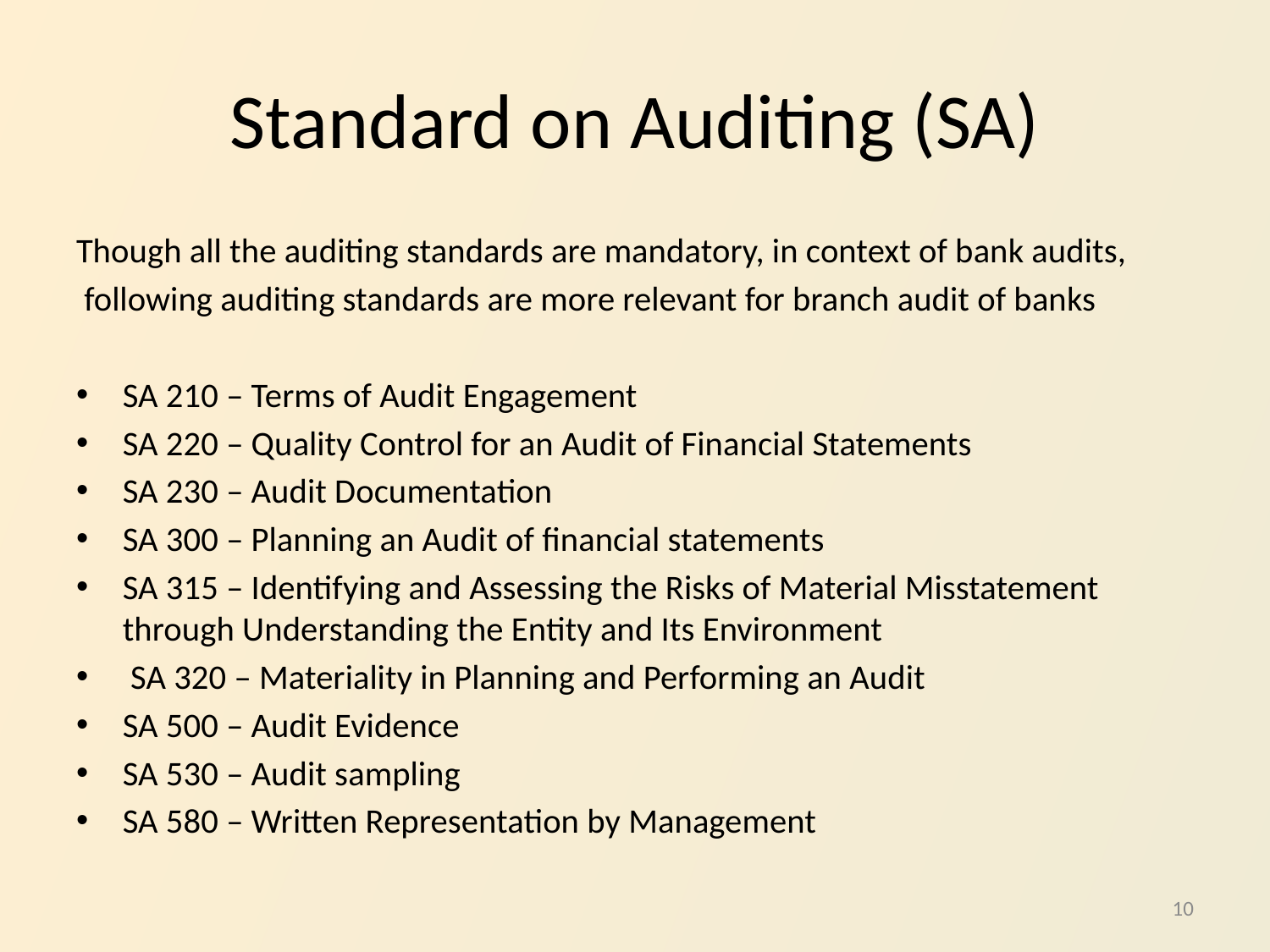

# Standard on Auditing (SA)
Though all the auditing standards are mandatory, in context of bank audits,
 following auditing standards are more relevant for branch audit of banks

SA 210 – Terms of Audit Engagement
SA 220 – Quality Control for an Audit of Financial Statements
SA 230 – Audit Documentation
SA 300 – Planning an Audit of financial statements
SA 315 – Identifying and Assessing the Risks of Material Misstatement through Understanding the Entity and Its Environment
 SA 320 – Materiality in Planning and Performing an Audit
SA 500 – Audit Evidence
SA 530 – Audit sampling
SA 580 – Written Representation by Management
10